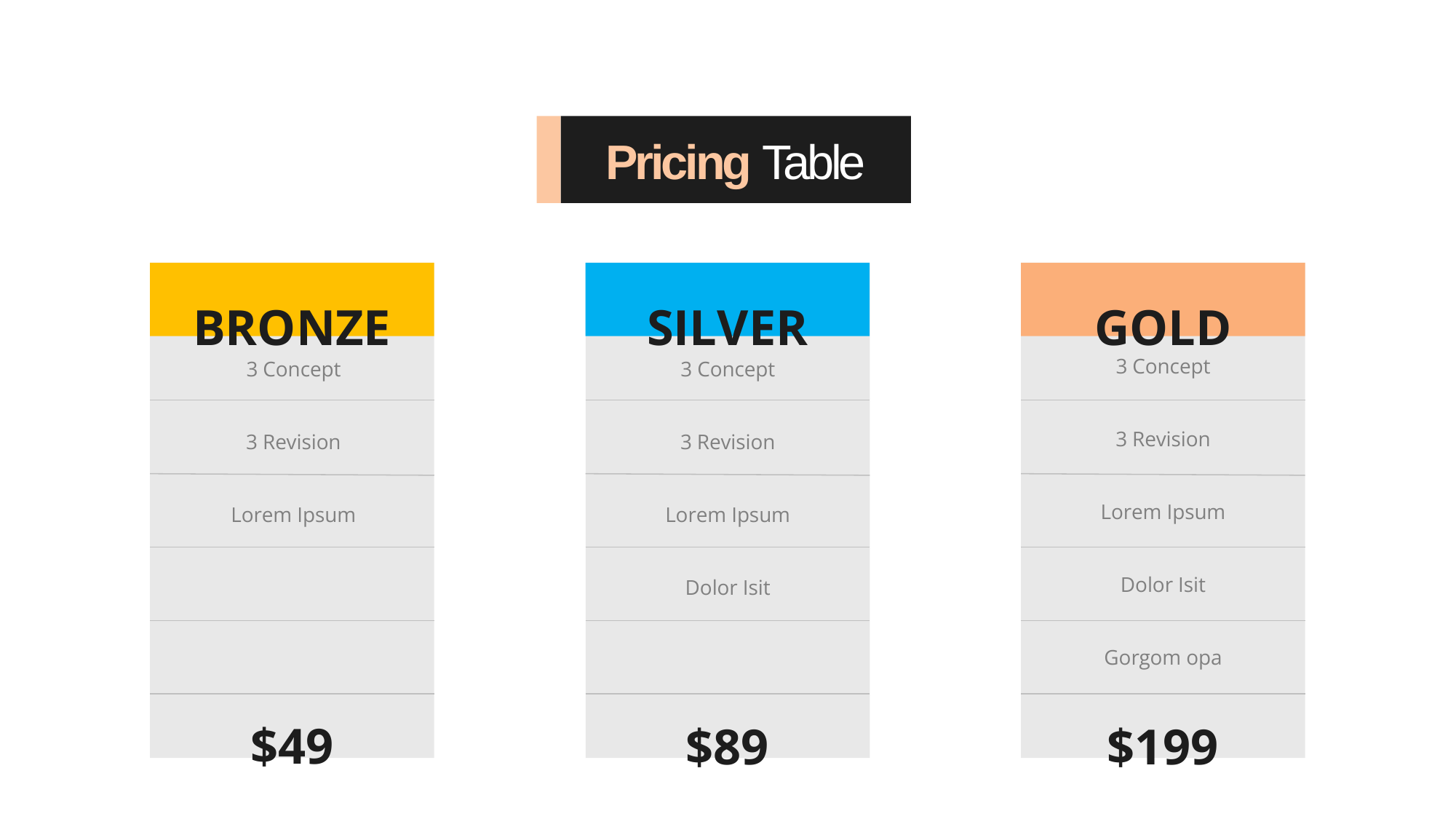

Pricing Table
BRONZE

SILVER
GOLD
3 Concept

3 Revision

Lorem Ipsum

Dolor Isit

Gorgom opa

3 Concept

3 Revision

Lorem Ipsum

3 Concept

3 Revision

Lorem Ipsum

Dolor Isit

$49
$89
$199